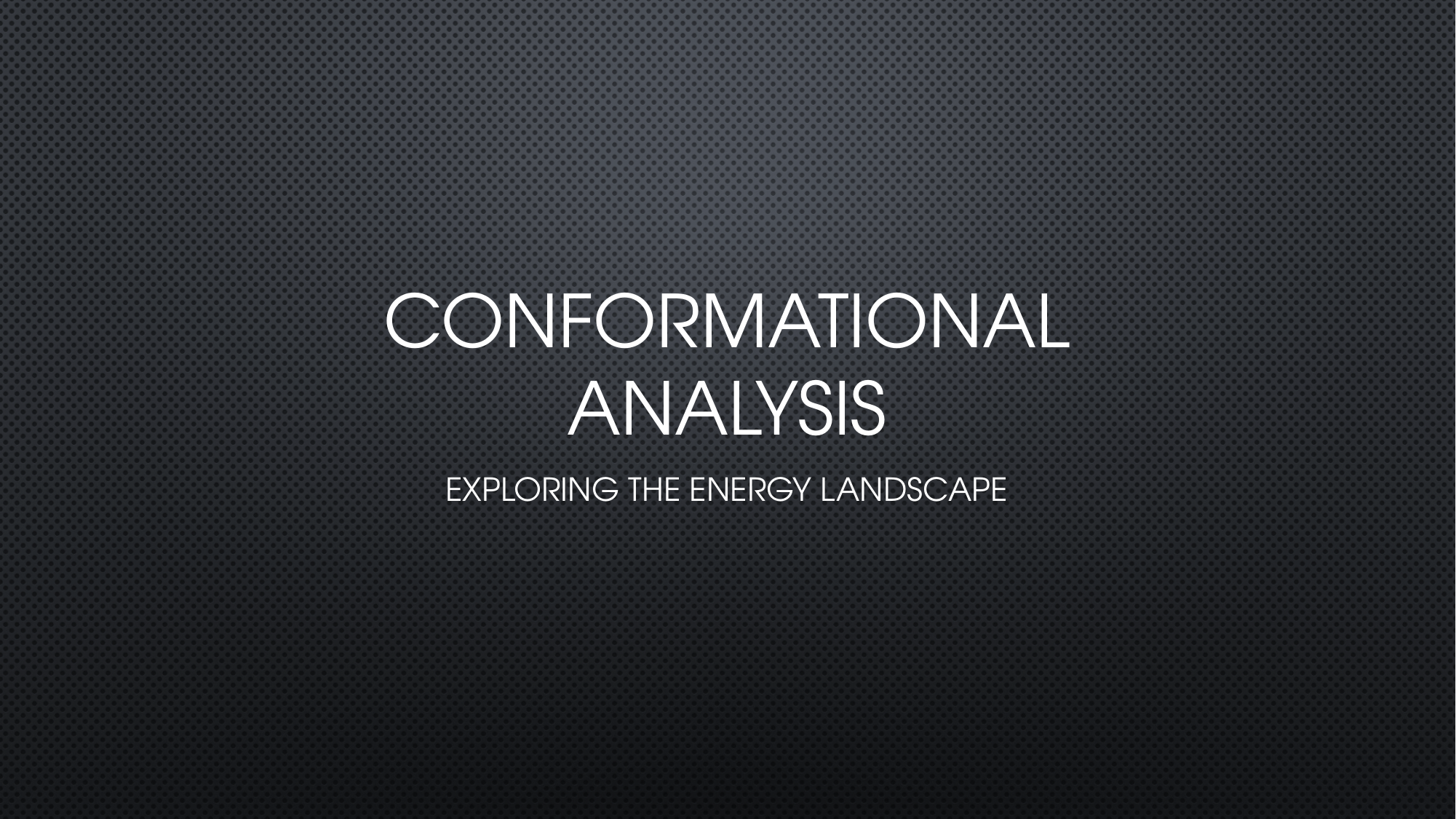

# Conformational Analysis
Exploring the energy landscape